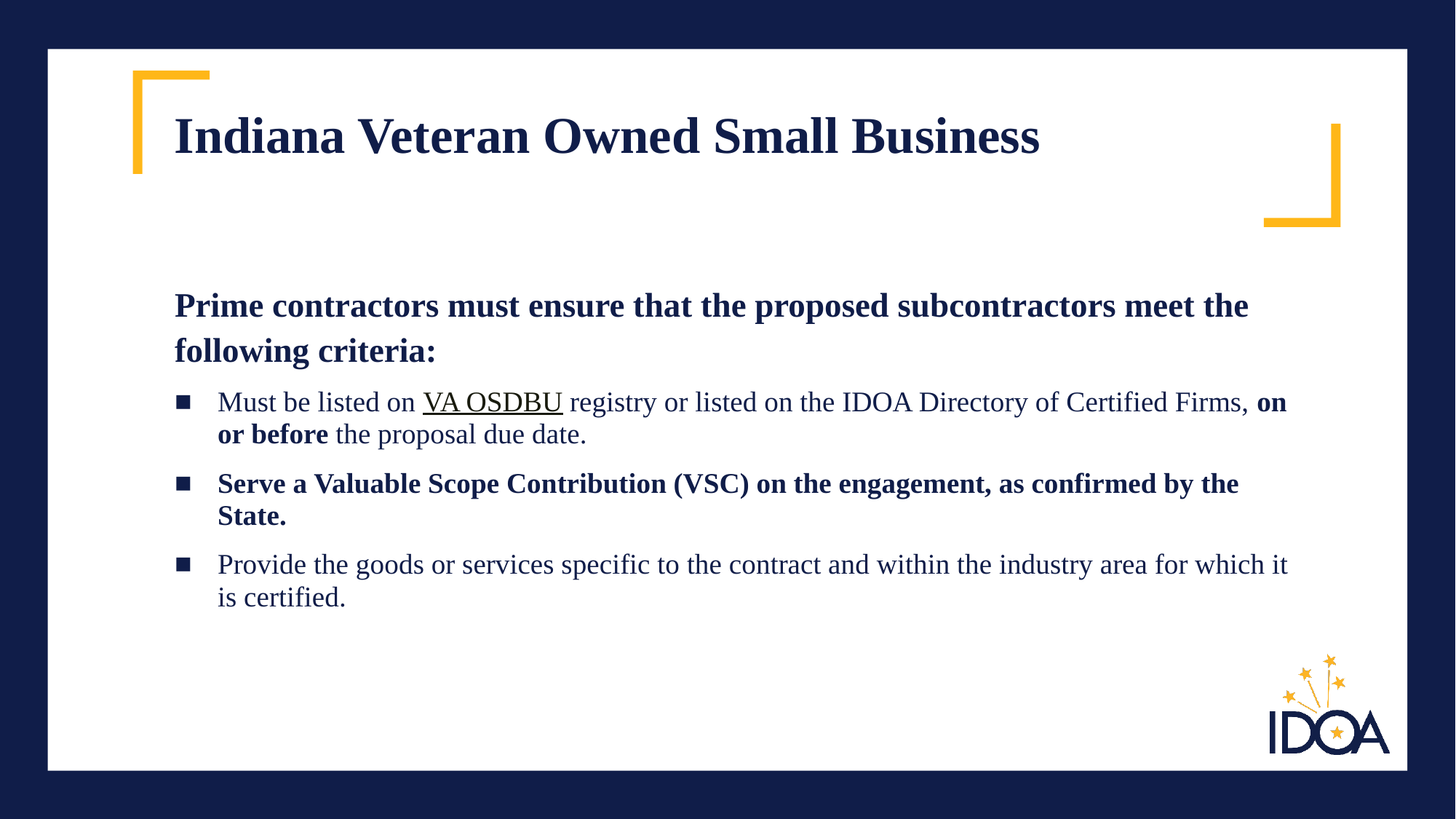

# Indiana Veteran Owned Small Business
Prime contractors must ensure that the proposed subcontractors meet the following criteria:
Must be listed on VA OSDBU registry or listed on the IDOA Directory of Certified Firms, on or before the proposal due date.
Serve a Valuable Scope Contribution (VSC) on the engagement, as confirmed by the State.
Provide the goods or services specific to the contract and within the industry area for which it is certified.